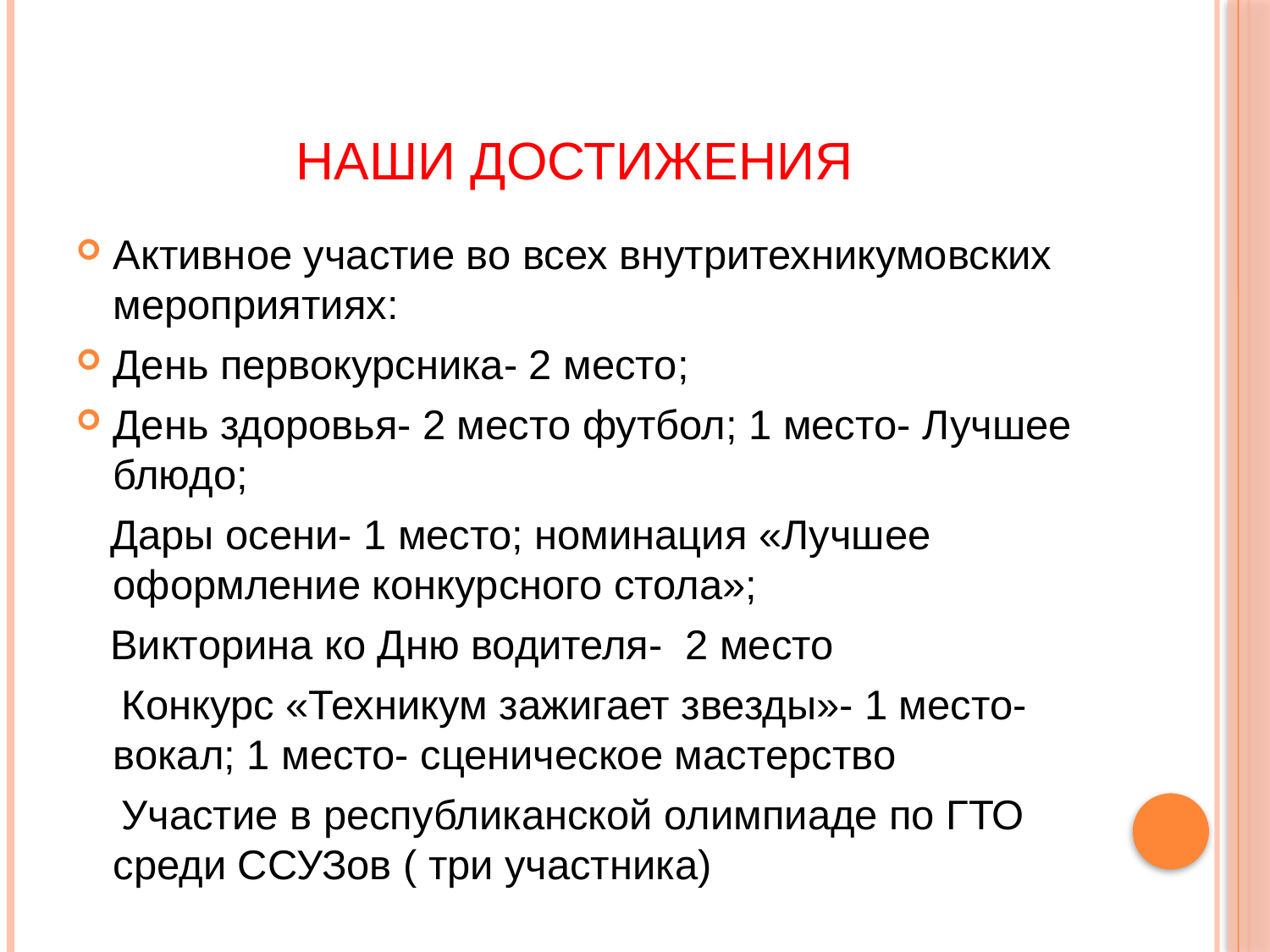

# НАШИ ДОСТИЖЕНИЯ
Активное участие во всех внутритехникумовских  мероприятиях:
День первокурсника- 2 место;
День здоровья- 2 место футбол; 1 место- Лучшее блюдо;
   Дары осени- 1 место; номинация «Лучшее оформление конкурсного стола»;
   Викторина ко Дню водителя-  2 место
    Конкурс «Техникум зажигает звезды»- 1 место-вокал; 1 место- сценическое мастерство
    Участие в республиканской олимпиаде по ГТО среди ССУЗов ( три участника)